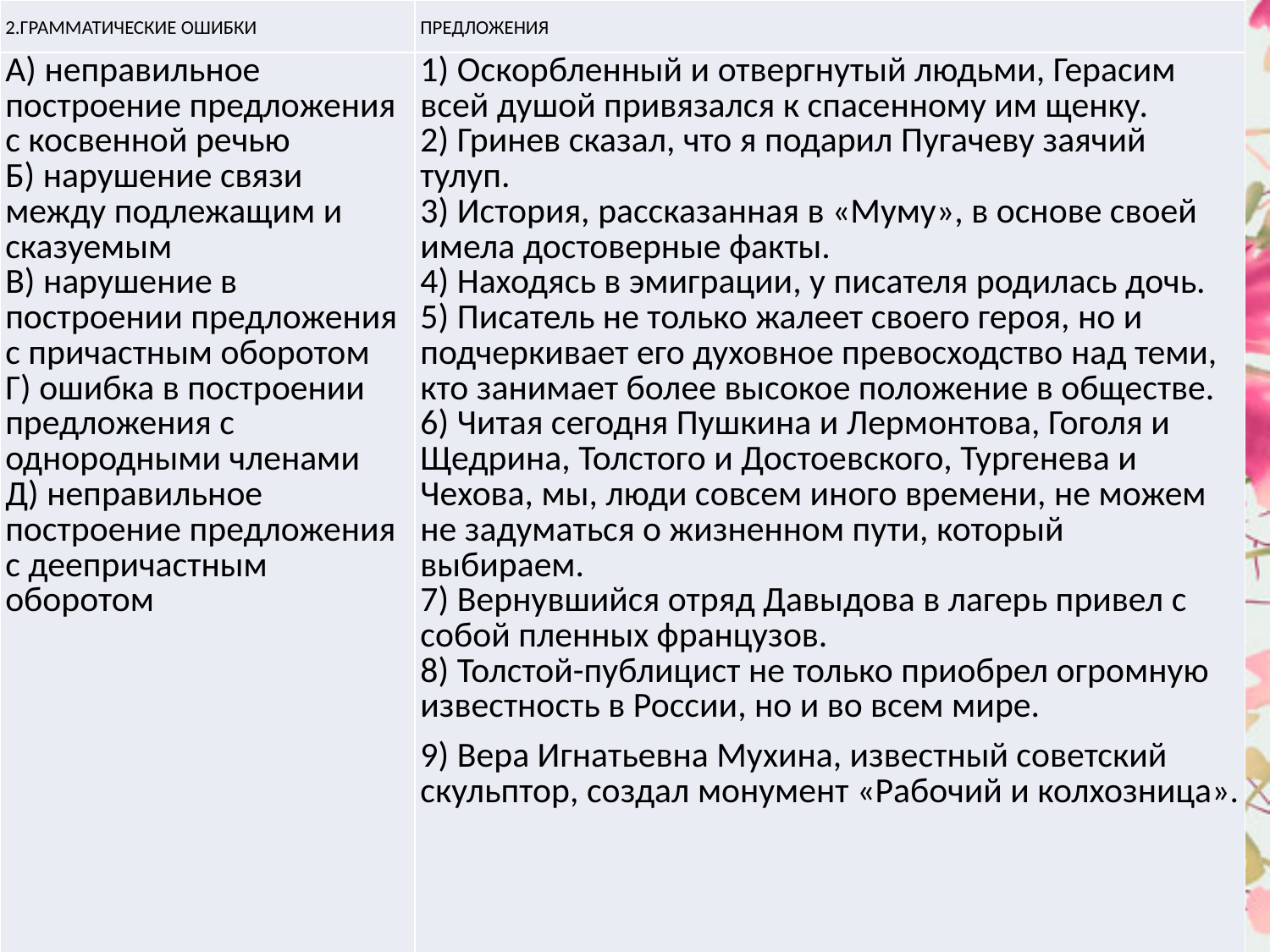

| 2.ГРАММАТИЧЕСКИЕ ОШИБКИ | ПРЕДЛОЖЕНИЯ |
| --- | --- |
| A) неправильное построение предложения с косвенной речью  Б) нарушение связи между подлежащим и сказуемым  B) нарушение в построении предложения с причастным оборотом  Г) ошибка в построении предложения с однородными членами  Д) неправильное построение предложения с деепричастным оборотом | 1) Оскорбленный и отвергнутый людьми, Герасим всей душой привязался к спасенному им щенку.  2) Гринев сказал, что я подарил Пугачеву заячий тулуп.  3) История, рассказанная в «Муму», в основе своей имела достоверные факты.  4) Находясь в эмиграции, у писателя родилась дочь.  5) Писатель не только жалеет своего героя, но и подчеркивает его духовное превосходство над теми, кто занимает более высокое положение в обществе.  6) Читая сегодня Пушкина и Лермонтова, Гоголя и Щедрина, Толстого и Достоевского, Тургенева и Чехова, мы, люди совсем иного времени, не можем не задуматься о жизненном пути, который выбираем.   7) Вернувшийся отряд Давыдова в лагерь привел с собой пленных французов.  8) Толстой-публицист не только приобрел огромную известность в России, но и во всем мире. 9) Вера Игнатьевна Мухина, известный советский скульптор, создал монумент «Рабочий и колхозница». |